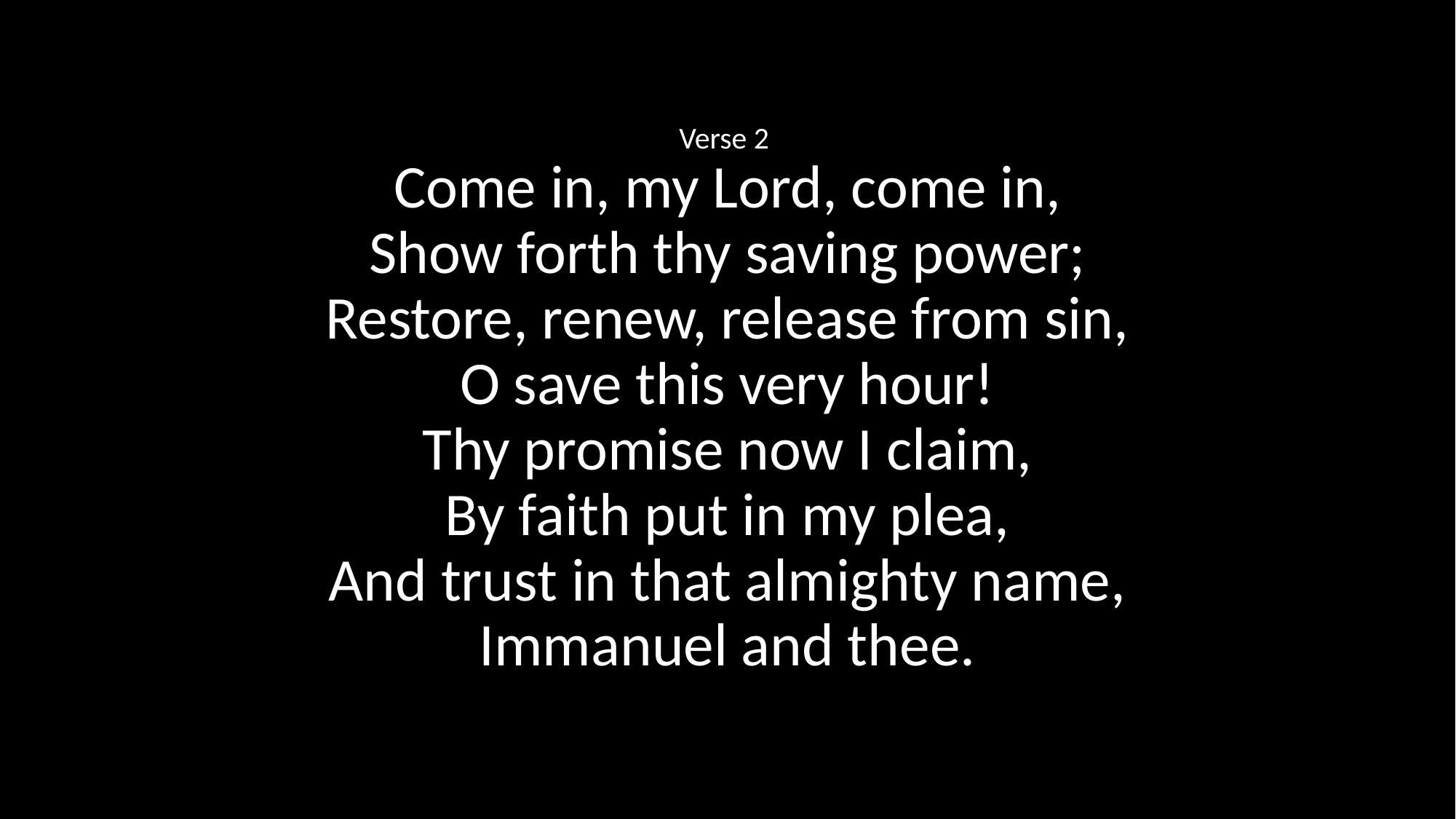

Verse 2
Come in, my Lord, come in,
Show forth thy saving power;
Restore, renew, release from sin,
O save this very hour!
Thy promise now I claim,
By faith put in my plea,
And trust in that almighty name,
Immanuel and thee.